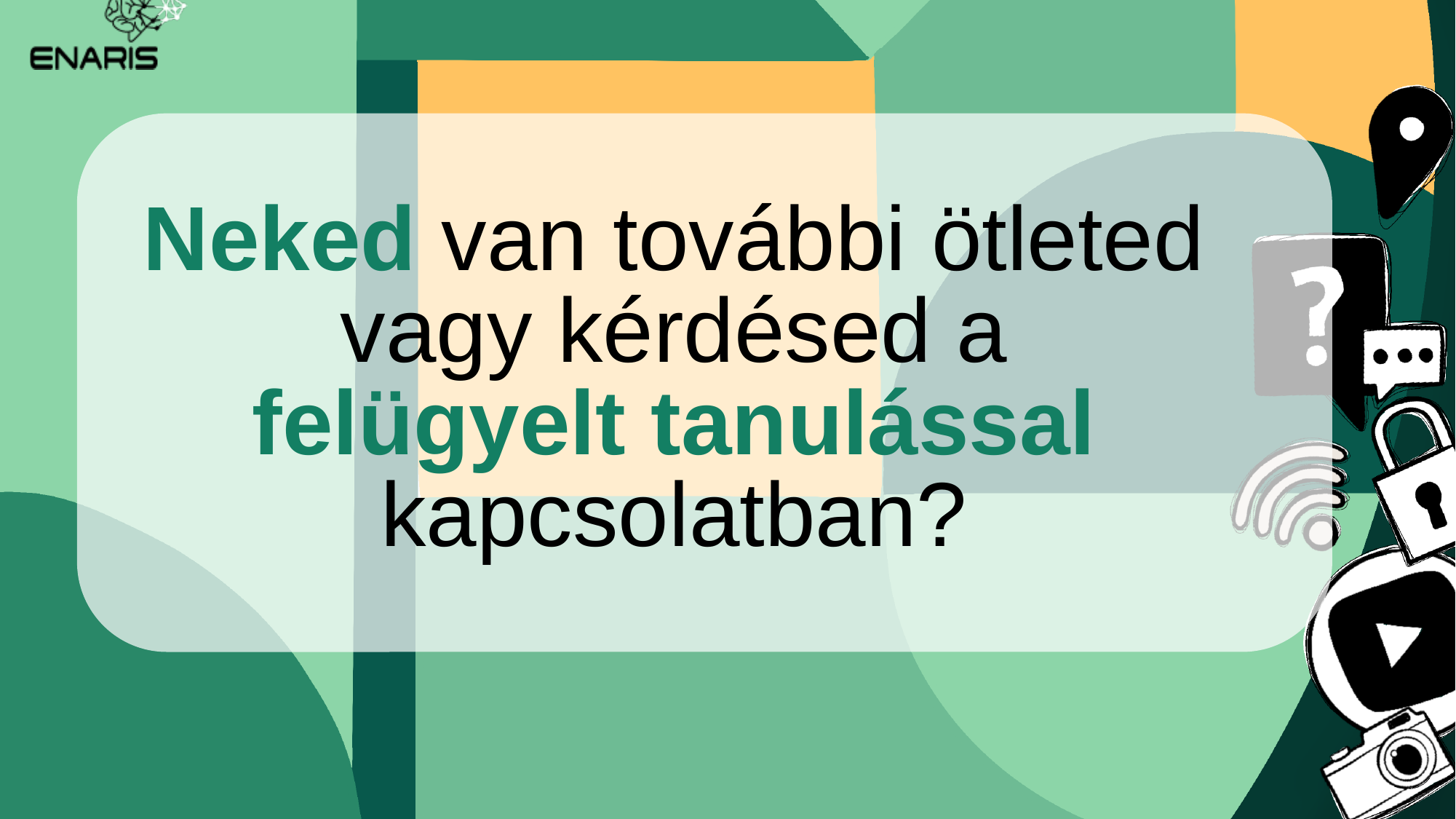

# Neked van további ötleted vagy kérdésed a felügyelt tanulással kapcsolatban?